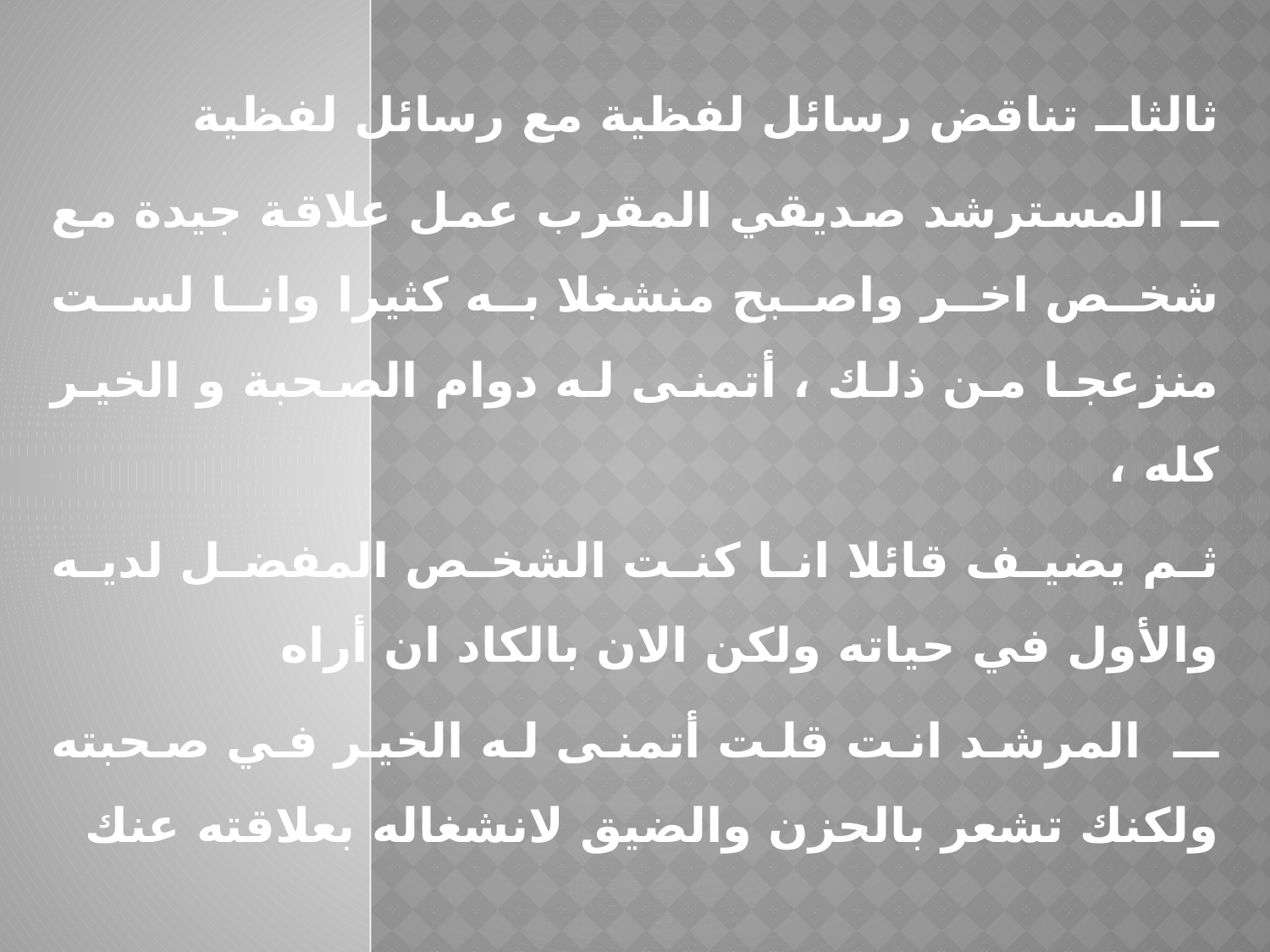

ثالثاــ تناقض رسائل لفظية مع رسائل لفظية
ــ المسترشد صديقي المقرب عمل علاقة جيدة مع شخص اخر واصبح منشغلا به كثيرا وانا لست منزعجا من ذلك ، أتمنى له دوام الصحبة و الخير كله ،
ثم يضيف قائلا انا كنت الشخص المفضل لديه والأول في حياته ولكن الان بالكاد ان أراه
ــ  المرشد انت قلت أتمنى له الخير في صحبته ولكنك تشعر بالحزن والضيق لانشغاله بعلاقته عنك